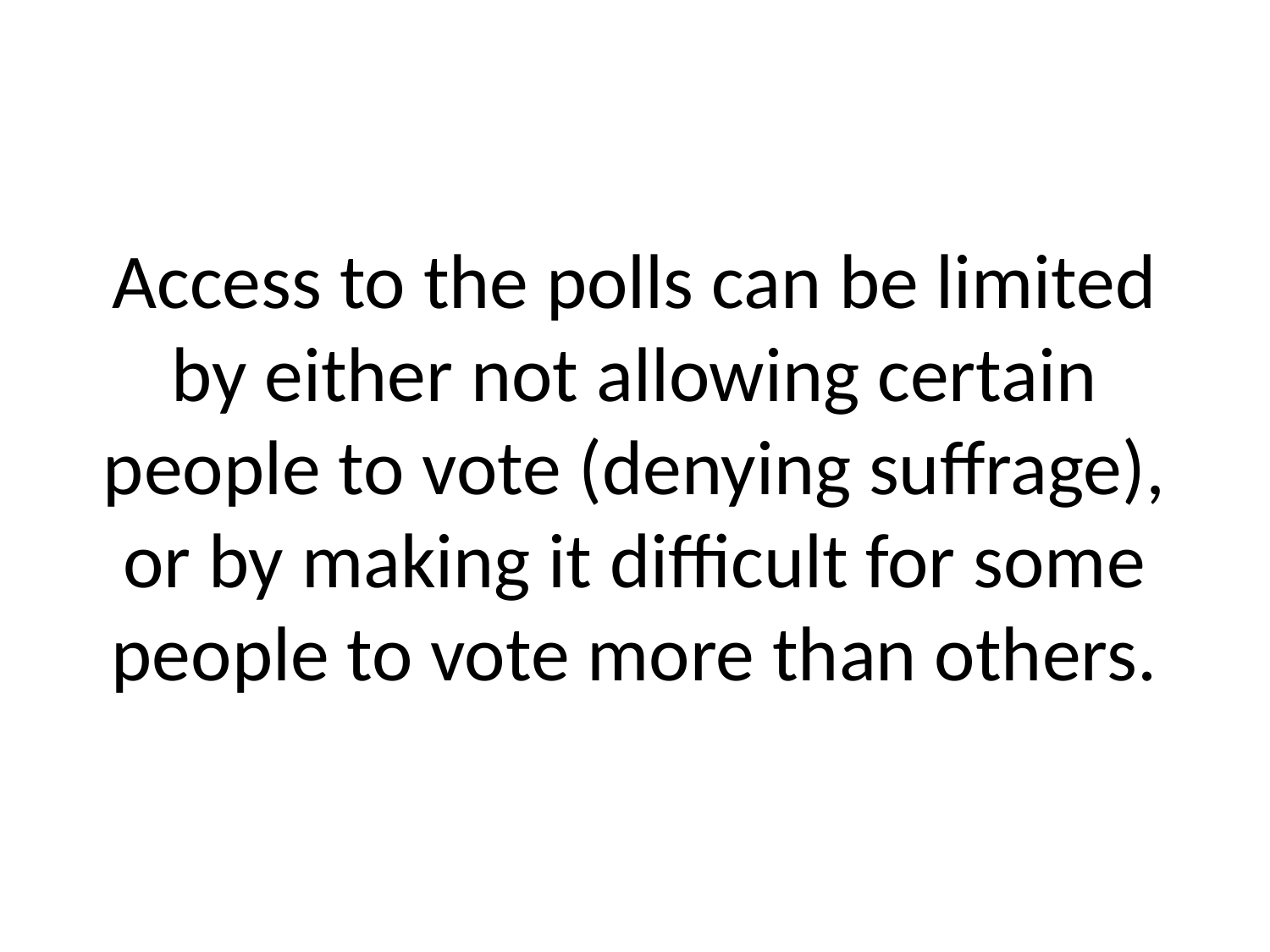

# Access to the polls can be limited by either not allowing certain people to vote (denying suffrage), or by making it difficult for some people to vote more than others.